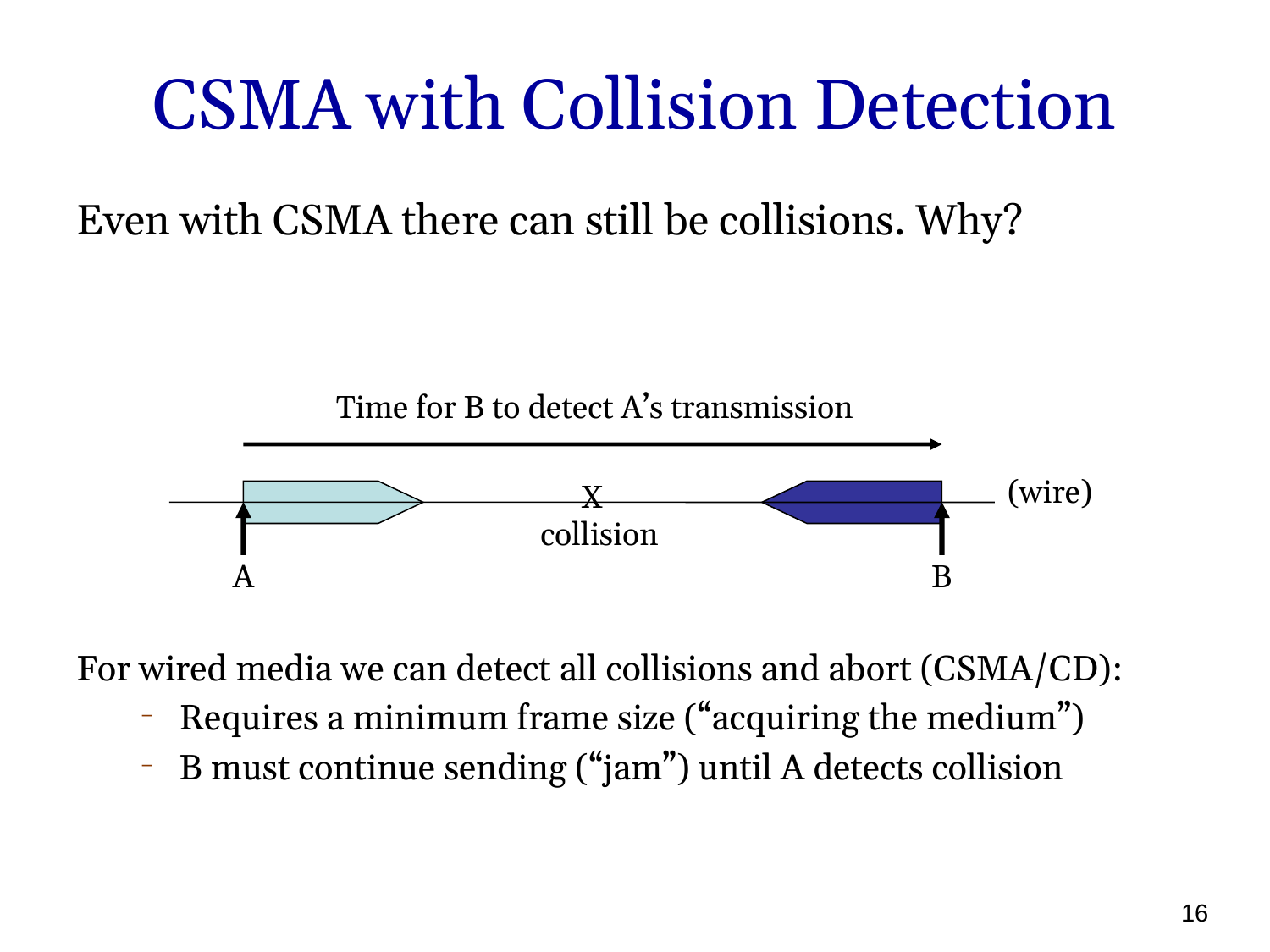

# CSMA with Collision Detection
Even with CSMA there can still be collisions. Why?

For wired media we can detect all collisions and abort (CSMA/CD):
Requires a minimum frame size (“acquiring the medium”)
B must continue sending (“jam”) until A detects collision
Time for B to detect A’s transmission

(wire)
X

collision
A
B
 16